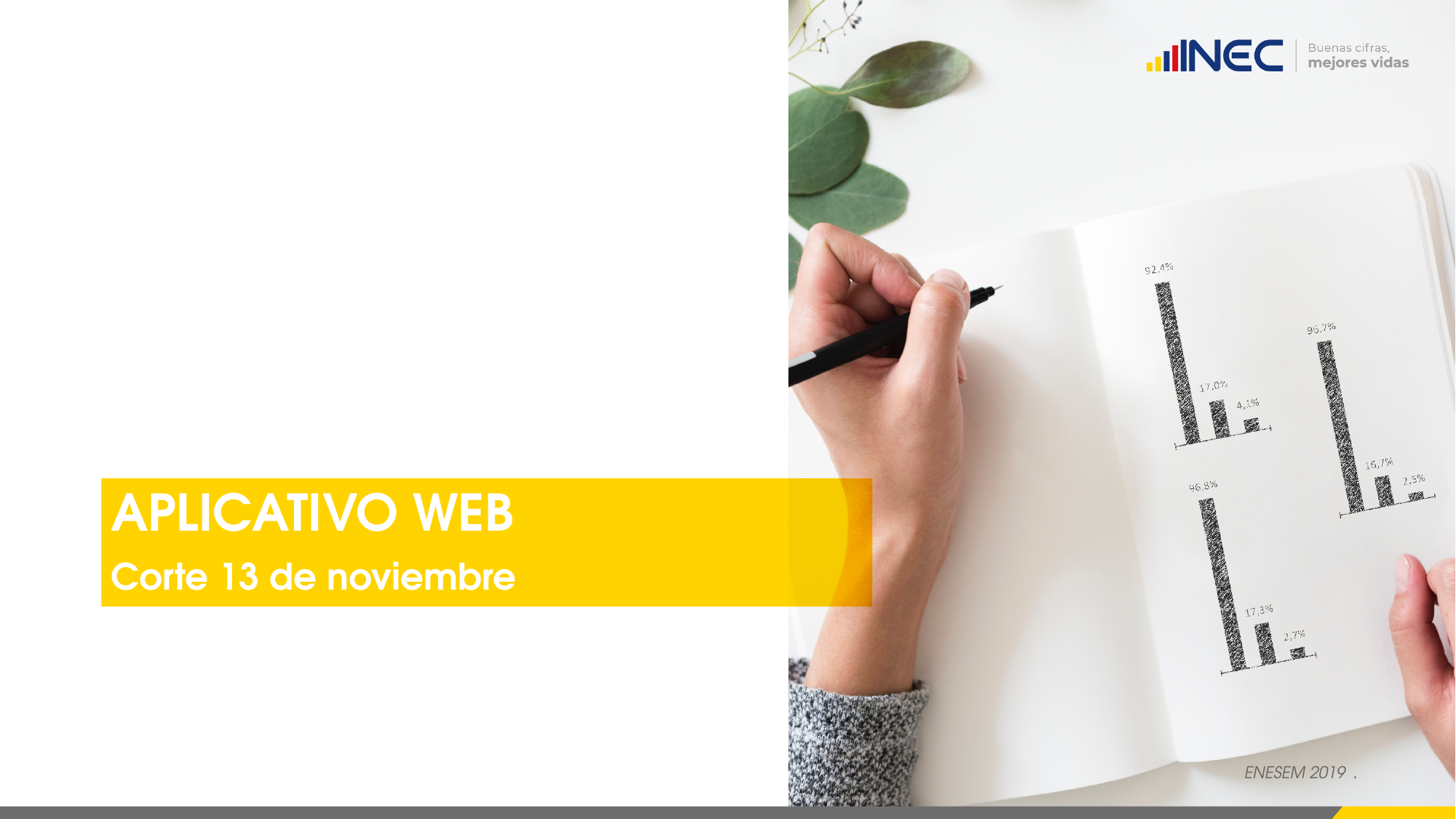

# APLICATIVO WEB Corte 13 de noviembre

ENESEM 2019